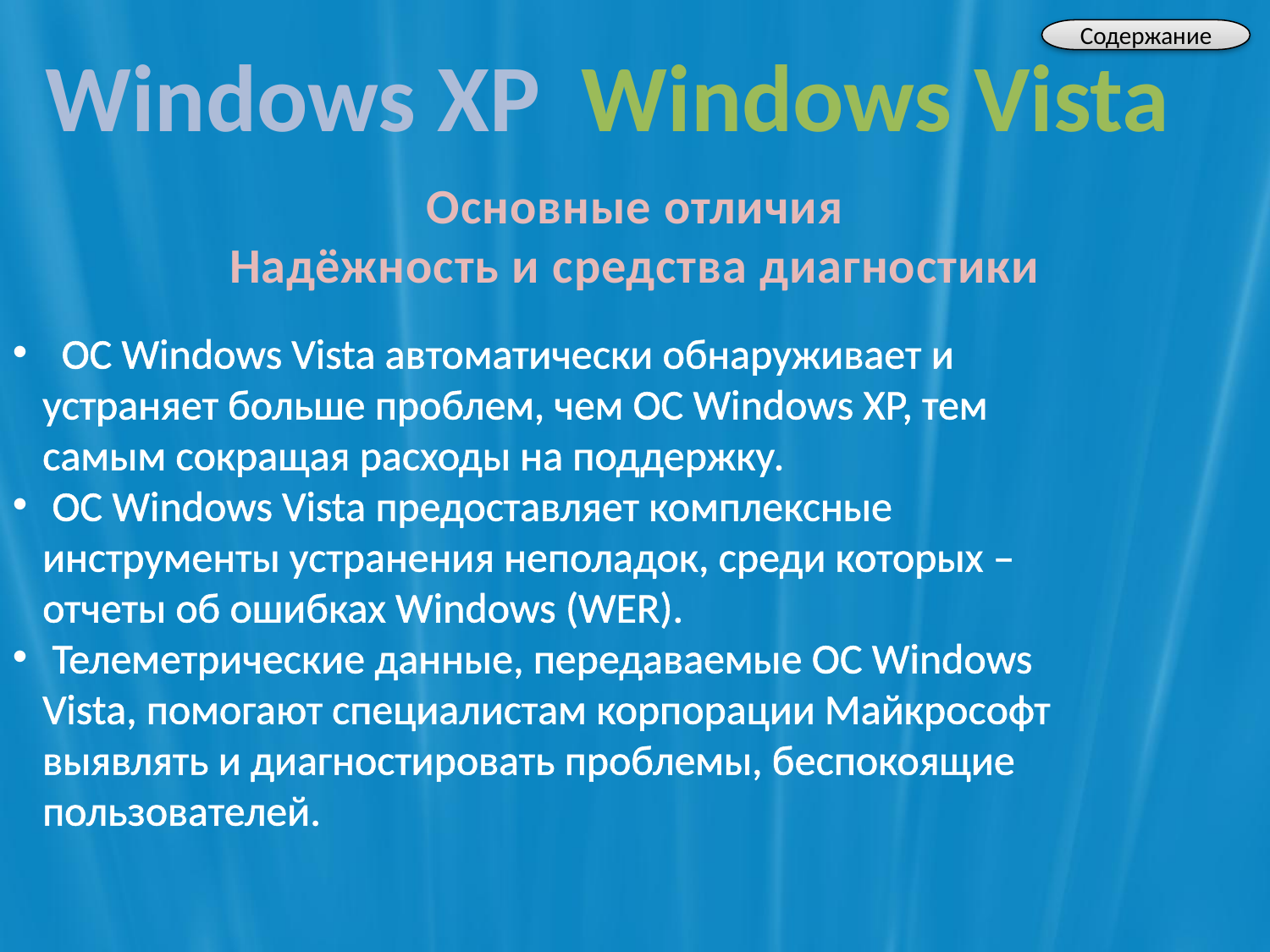

Содержание
Windows XP
Windows Vista
Основные отличия
Надёжность и средства диагностики
  ОС Windows Vista автоматически обнаруживает и устраняет больше проблем, чем ОС Windows XP, тем самым сокращая расходы на поддержку.
 ОС Windows Vista предоставляет комплексные инструменты устранения неполадок, среди которых – отчеты об ошибках Windows (WER).
 Телеметрические данные, передаваемые ОС Windows Vista, помогают специалистам корпорации Майкрософт выявлять и диагностировать проблемы, беспокоящие пользователей.